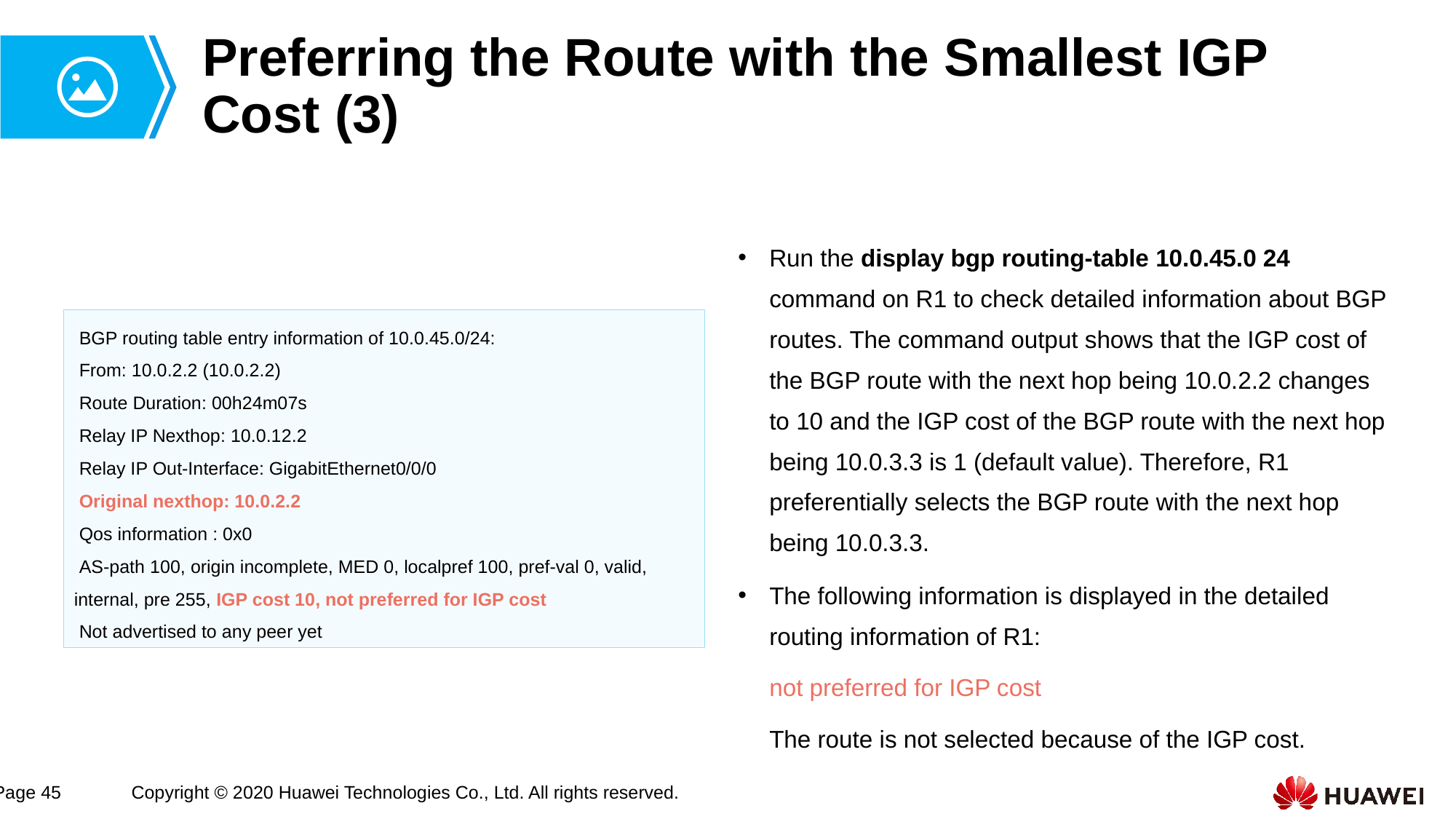

# Preferring the Route with the Smallest IGP Cost (3)
Run the display bgp routing-table 10.0.45.0 24 command on R1 to check detailed information about BGP routes. The command output shows that the IGP cost of the BGP route with the next hop being 10.0.2.2 changes to 10 and the IGP cost of the BGP route with the next hop being 10.0.3.3 is 1 (default value). Therefore, R1 preferentially selects the BGP route with the next hop being 10.0.3.3.
The following information is displayed in the detailed routing information of R1:
not preferred for IGP cost
The route is not selected because of the IGP cost.
 BGP routing table entry information of 10.0.45.0/24:
 From: 10.0.2.2 (10.0.2.2)
 Route Duration: 00h24m07s
 Relay IP Nexthop: 10.0.12.2
 Relay IP Out-Interface: GigabitEthernet0/0/0
 Original nexthop: 10.0.2.2
 Qos information : 0x0
 AS-path 100, origin incomplete, MED 0, localpref 100, pref-val 0, valid, internal, pre 255, IGP cost 10, not preferred for IGP cost
 Not advertised to any peer yet